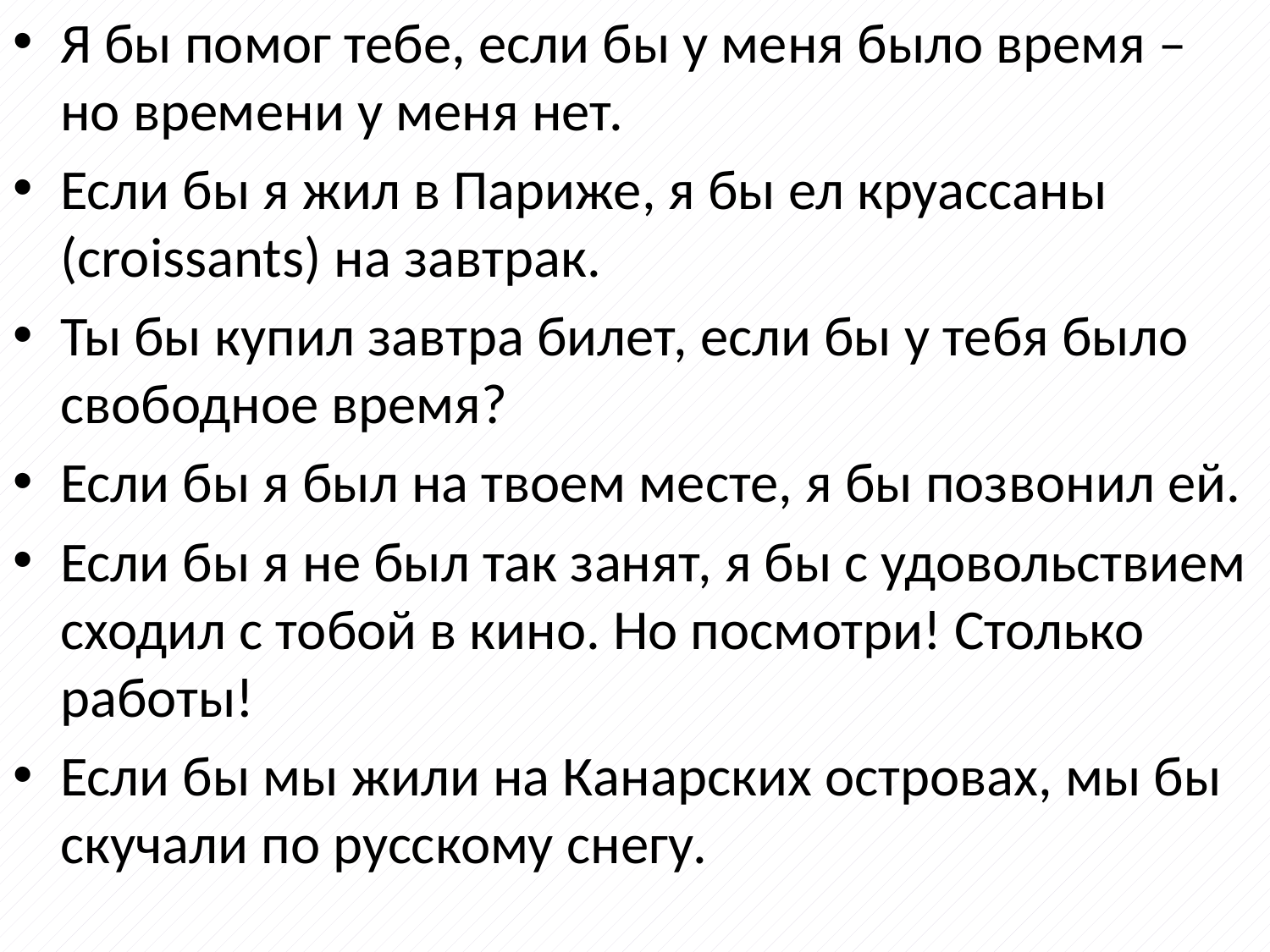

Я бы помог тебе, если бы у меня было время – но времени у меня нет.
Если бы я жил в Париже, я бы ел круассаны (croissants) на завтрак.
Ты бы купил завтра билет, если бы у тебя было свободное время?
Если бы я был на твоем месте, я бы позвонил ей.
Если бы я не был так занят, я бы с удовольствием сходил с тобой в кино. Но посмотри! Столько работы!
Если бы мы жили на Канарских островах, мы бы скучали по русскому снегу.